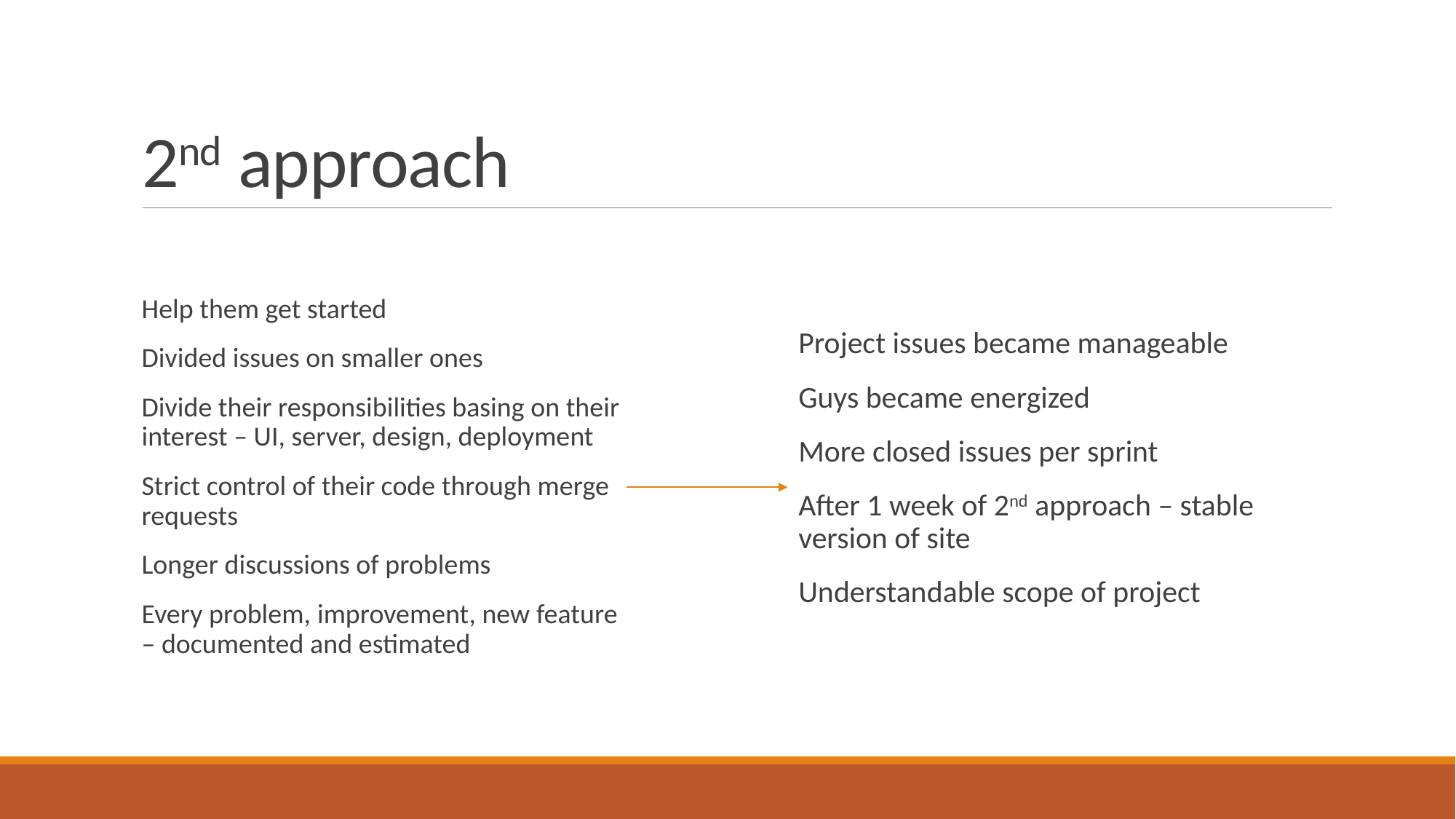

# 2nd approach
Help them get started
Divided issues on smaller ones
Divide their responsibilities basing on their interest – UI, server, design, deployment
Strict control of their code through merge requests
Longer discussions of problems
Every problem, improvement, new feature – documented and estimated
Project issues became manageable
Guys became energized
More closed issues per sprint
After 1 week of 2nd approach – stable version of site
Understandable scope of project